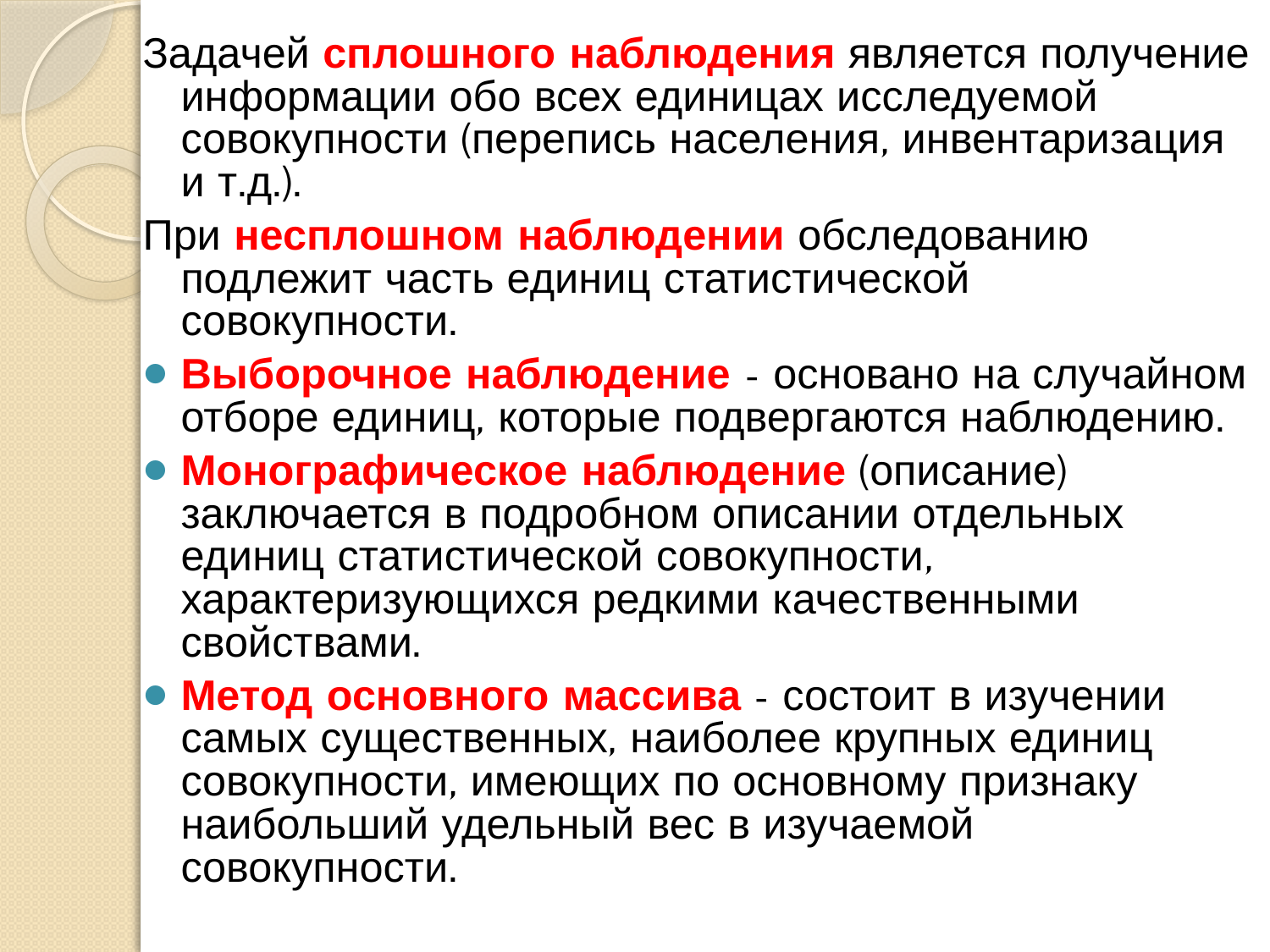

Задачей сплошного наблюдения является получение информации обо всех единицах исследуемой совокупности (перепись населения, инвентаризация и т.д.).
При несплошном наблюдении обследованию подлежит часть единиц статистической совокупности.
Выборочное наблюдение - основано на случайном отборе единиц, которые подвергаются наблюдению.
Монографическое наблюдение (описание) заключается в подробном описании отдельных единиц статистической совокупности, характеризующихся редкими качественными свойствами.
Метод основного массива - состоит в изучении самых существенных, наиболее крупных единиц совокупности, имеющих по основному признаку наибольший удельный вес в изучаемой совокупности.